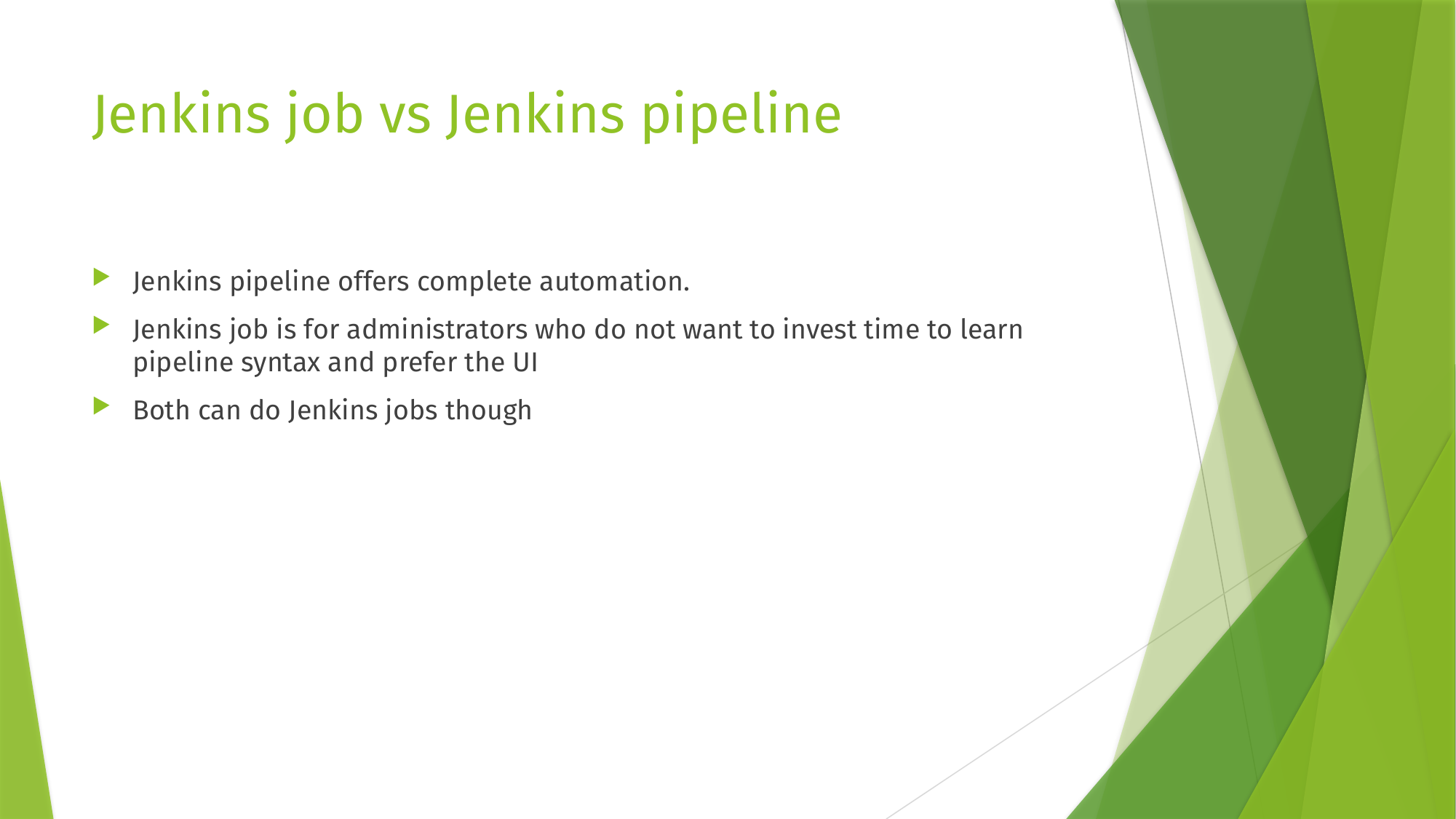

# Jenkins job vs Jenkins pipeline
Jenkins pipeline offers complete automation.
Jenkins job is for administrators who do not want to invest time to learn pipeline syntax and prefer the UI
Both can do Jenkins jobs though